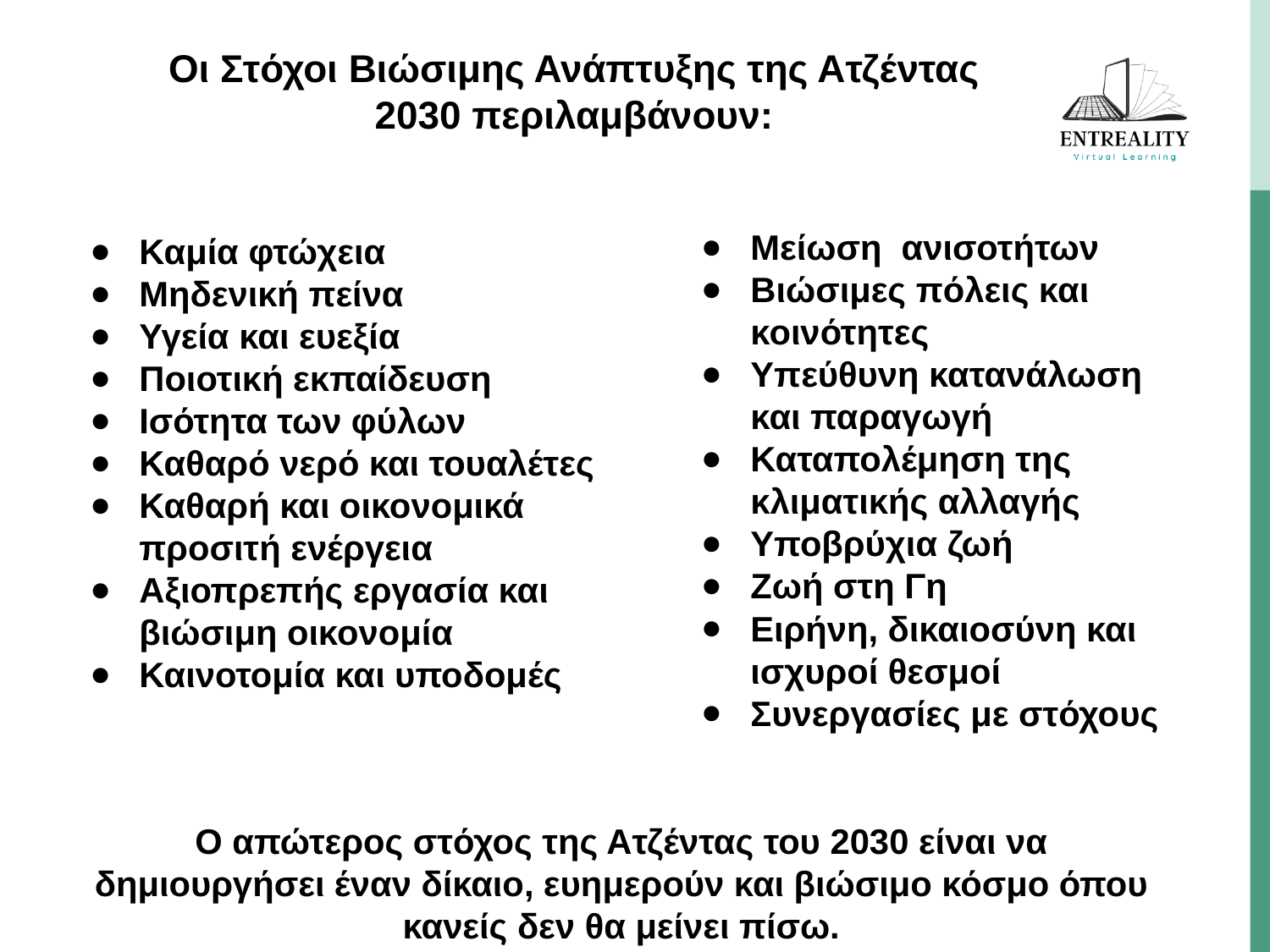

Οι Στόχοι Βιώσιμης Ανάπτυξης της Ατζέντας 2030 περιλαμβάνουν:

Μείωση  ανισοτήτων
Βιώσιμες πόλεις και κοινότητες
Υπεύθυνη κατανάλωση και παραγωγή
Καταπολέμηση της κλιματικής αλλαγής
Υποβρύχια ζωή
Ζωή στη Γη
Ειρήνη, δικαιοσύνη και ισχυροί θεσμοί
Συνεργασίες με στόχους
Καμία φτώχεια
Μηδενική πείνα
Υγεία και ευεξία
Ποιοτική εκπαίδευση
Ισότητα των φύλων
Καθαρό νερό και τουαλέτες
Καθαρή και οικονομικά προσιτή ενέργεια
Αξιοπρεπής εργασία και βιώσιμη οικονομία
Καινοτομία και υποδομές
Ο απώτερος στόχος της Ατζέντας του 2030 είναι να δημιουργήσει έναν δίκαιο, ευημερούν και βιώσιμο κόσμο όπου κανείς δεν θα μείνει πίσω.